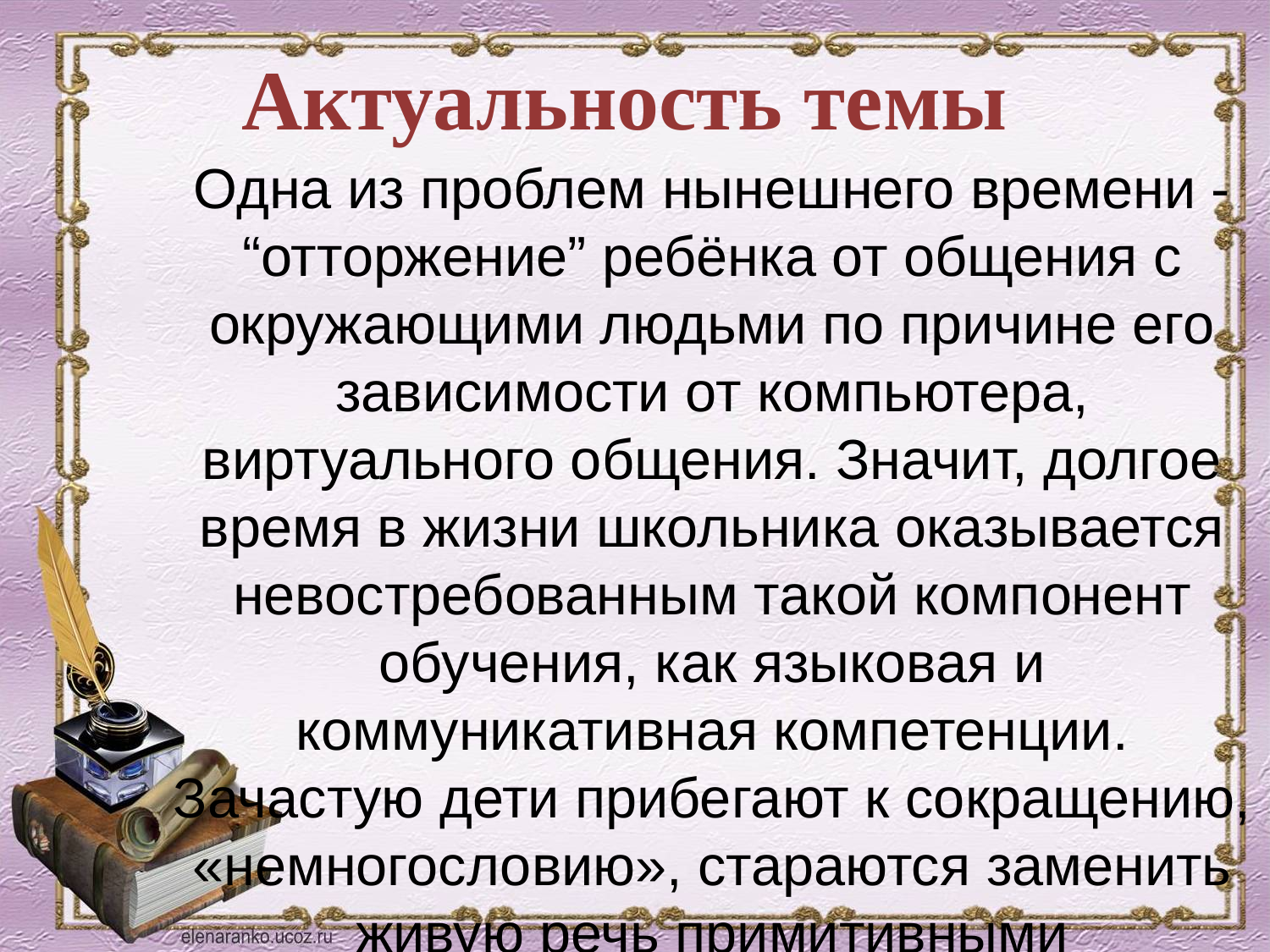

# Актуальность темы
Одна из проблем нынешнего времени - “отторжение” ребёнка от общения с окружающими людьми по причине его зависимости от компьютера, виртуального общения. Значит, долгое время в жизни школьника оказывается невостребованным такой компонент обучения, как языковая и коммуникативная компетенции. Зачастую дети прибегают к сокращению, «немногословию», стараются заменить живую речь примитивными невербальными способами общения.